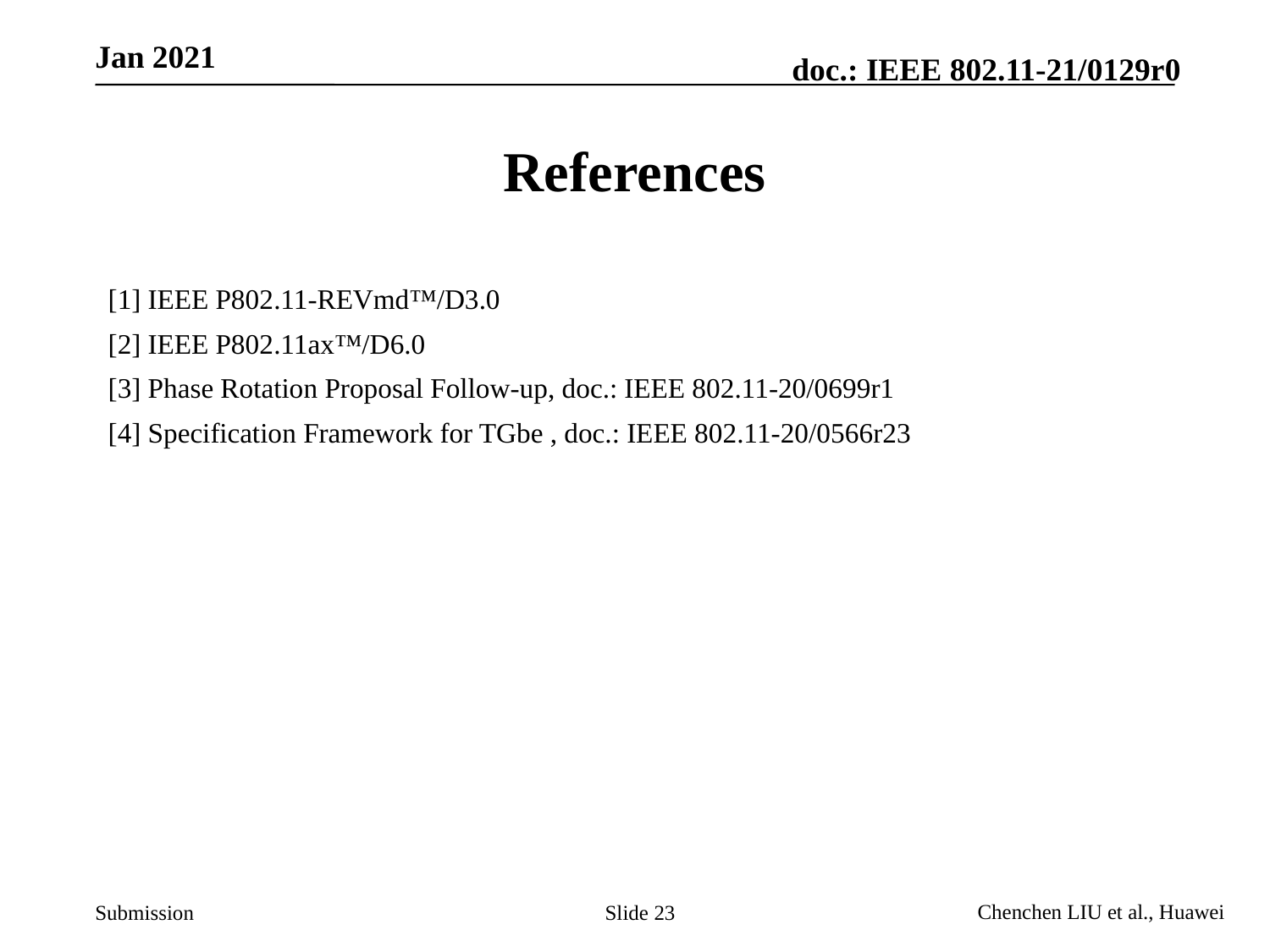

# References
[1] IEEE P802.11-REVmd™/D3.0
[2] IEEE P802.11ax™/D6.0
[3] Phase Rotation Proposal Follow-up, doc.: IEEE 802.11-20/0699r1
[4] Specification Framework for TGbe , doc.: IEEE 802.11-20/0566r23
Slide 23